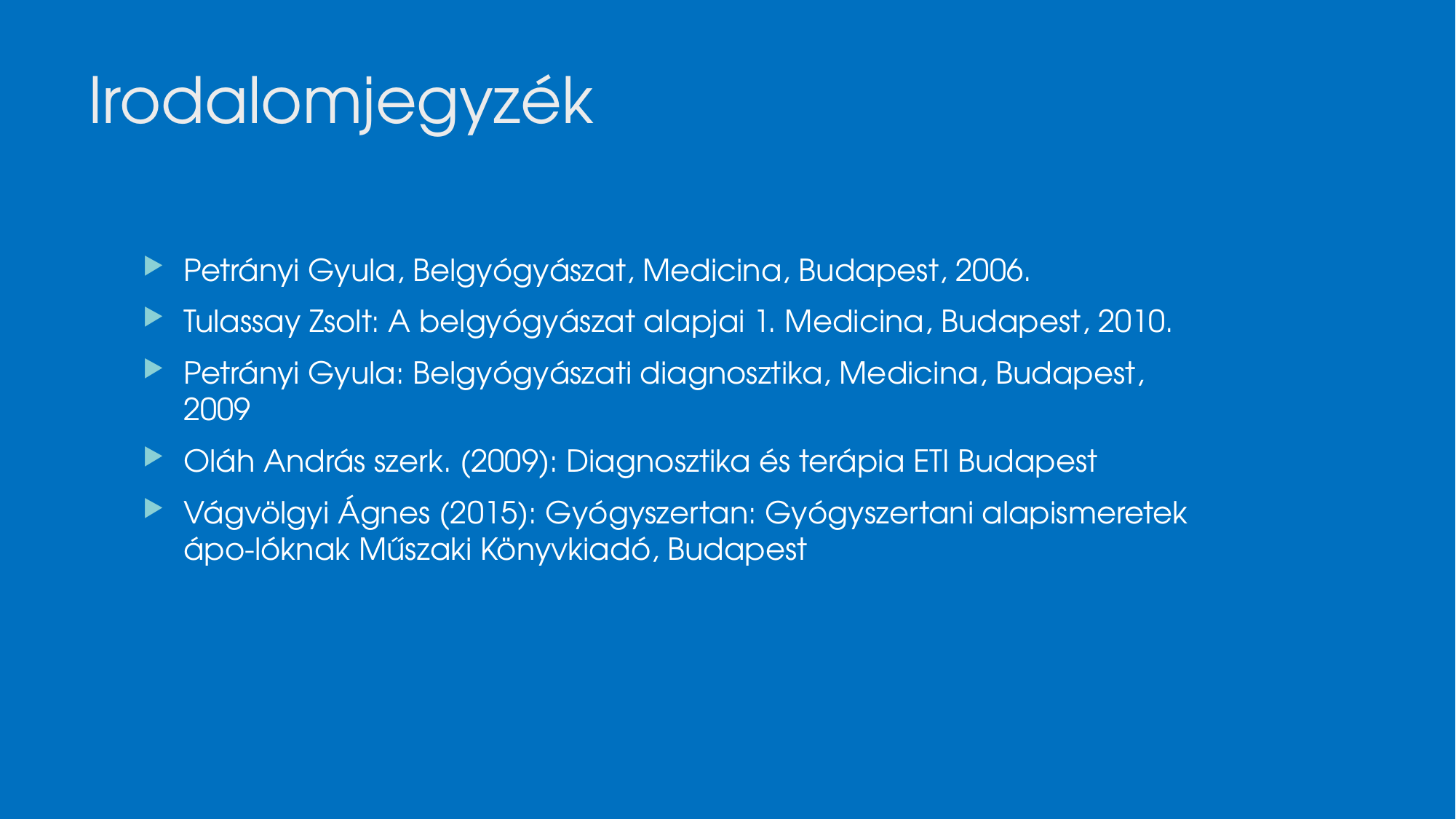

# Irodalomjegyzék
Petrányi Gyula, Belgyógyászat, Medicina, Budapest, 2006.
Tulassay Zsolt: A belgyógyászat alapjai 1. Medicina, Budapest, 2010.
Petrányi Gyula: Belgyógyászati diagnosztika, Medicina, Budapest, 2009
Oláh András szerk. (2009): Diagnosztika és terápia ETI Budapest
Vágvölgyi Ágnes (2015): Gyógyszertan: Gyógyszertani alapismeretek ápo-lóknak Műszaki Könyvkiadó, Budapest